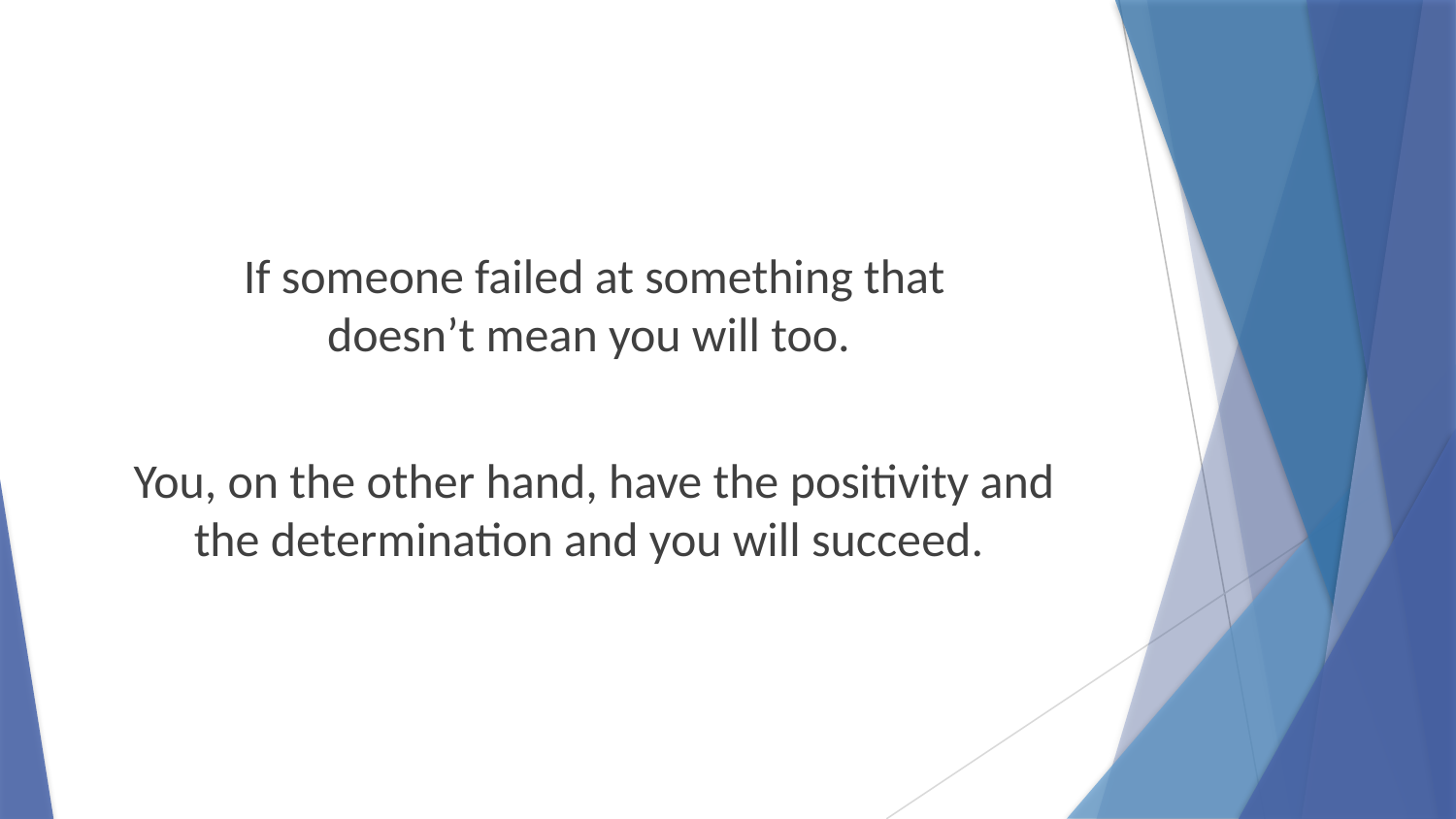

If someone failed at something that
doesn’t mean you will too.

You, on the other hand, have the positivity and the determination and you will succeed.